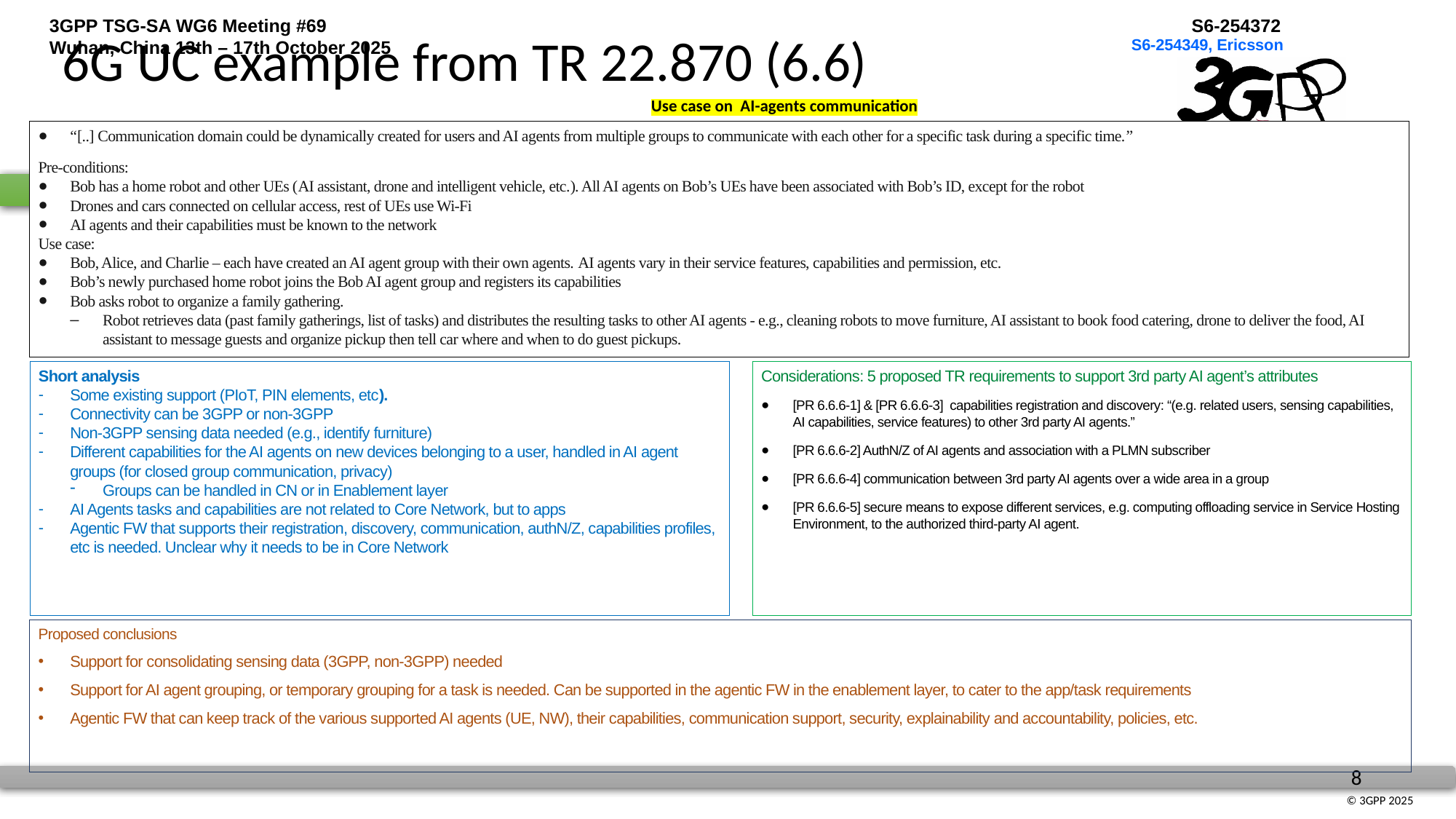

S6-254349, Ericsson
# 6G UC example from TR 22.870 (6.6)
Use case on  AI-agents communication
“[..] Communication domain could be dynamically created for users and AI agents from multiple groups to communicate with each other for a specific task during a specific time.”
Pre-conditions:
Bob has a home robot and other UEs (AI assistant, drone and intelligent vehicle, etc.). All AI agents on Bob’s UEs have been associated with Bob’s ID, except for the robot
Drones and cars connected on cellular access, rest of UEs use Wi-Fi
AI agents and their capabilities must be known to the network
Use case:
Bob, Alice, and Charlie – each have created an AI agent group with their own agents. AI agents vary in their service features, capabilities and permission, etc.
Bob’s newly purchased home robot joins the Bob AI agent group and registers its capabilities
Bob asks robot to organize a family gathering.
Robot retrieves data (past family gatherings, list of tasks) and distributes the resulting tasks to other AI agents - e.g., cleaning robots to move furniture, AI assistant to book food catering, drone to deliver the food, AI assistant to message guests and organize pickup then tell car where and when to do guest pickups.

Short analysis
Some existing support (PIoT, PIN elements, etc).
Connectivity can be 3GPP or non-3GPP
Non-3GPP sensing data needed (e.g., identify furniture)
Different capabilities for the AI agents on new devices belonging to a user, handled in AI agent groups (for closed group communication, privacy)
Groups can be handled in CN or in Enablement layer
AI Agents tasks and capabilities are not related to Core Network, but to apps
Agentic FW that supports their registration, discovery, communication, authN/Z, capabilities profiles, etc is needed. Unclear why it needs to be in Core Network

Considerations: 5 proposed TR requirements to support 3rd party AI agent’s attributes
[PR 6.6.6-1] & [PR 6.6.6-3]  capabilities registration and discovery: “(e.g. related users, sensing capabilities, AI capabilities, service features) to other 3rd party AI agents.”
[PR 6.6.6-2] AuthN/Z of AI agents and association with a PLMN subscriber
[PR 6.6.6-4] communication between 3rd party AI agents over a wide area in a group
[PR 6.6.6-5] secure means to expose different services, e.g. computing offloading service in Service Hosting Environment, to the authorized third-party AI agent.

Proposed conclusions
Support for consolidating sensing data (3GPP, non-3GPP) needed
Support for AI agent grouping, or temporary grouping for a task is needed. Can be supported in the agentic FW in the enablement layer, to cater to the app/task requirements
Agentic FW that can keep track of the various supported AI agents (UE, NW), their capabilities, communication support, security, explainability and accountability, policies, etc.